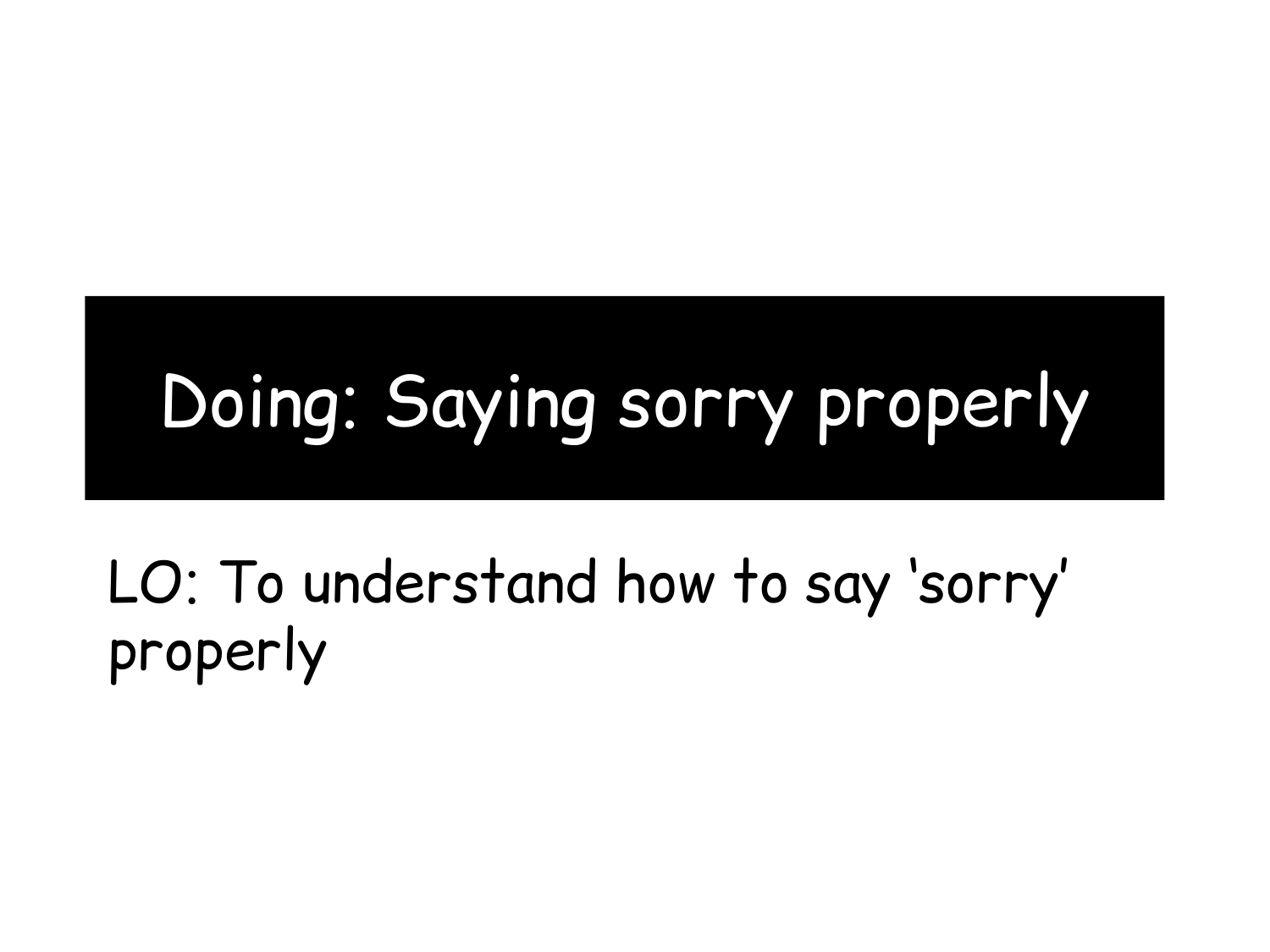

# Doing: Saying sorry properly
LO: To understand how to say ‘sorry’ properly